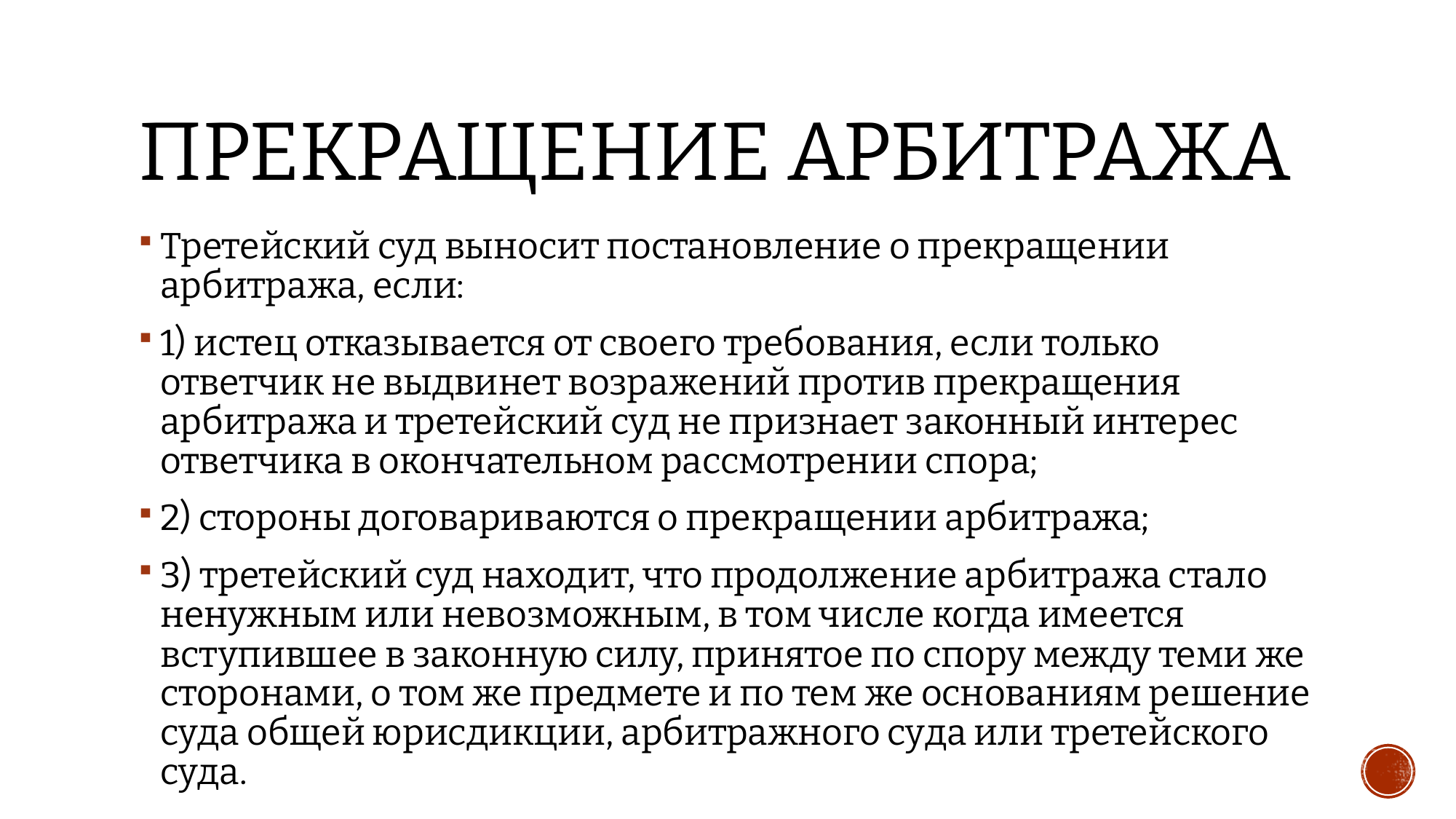

# ПРЕКРАЩЕНИЕ АРБИТРАЖА
Третейский суд выносит постановление о прекращении арбитража, если:
1) истец отказывается от своего требования, если только ответчик не выдвинет возражений против прекращения арбитража и третейский суд не признает законный интерес ответчика в окончательном рассмотрении спора;
2) стороны договариваются о прекращении арбитража;
3) третейский суд находит, что продолжение арбитража стало ненужным или невозможным, в том числе когда имеется вступившее в законную силу, принятое по спору между теми же сторонами, о том же предмете и по тем же основаниям решение суда общей юрисдикции, арбитражного суда или третейского суда.